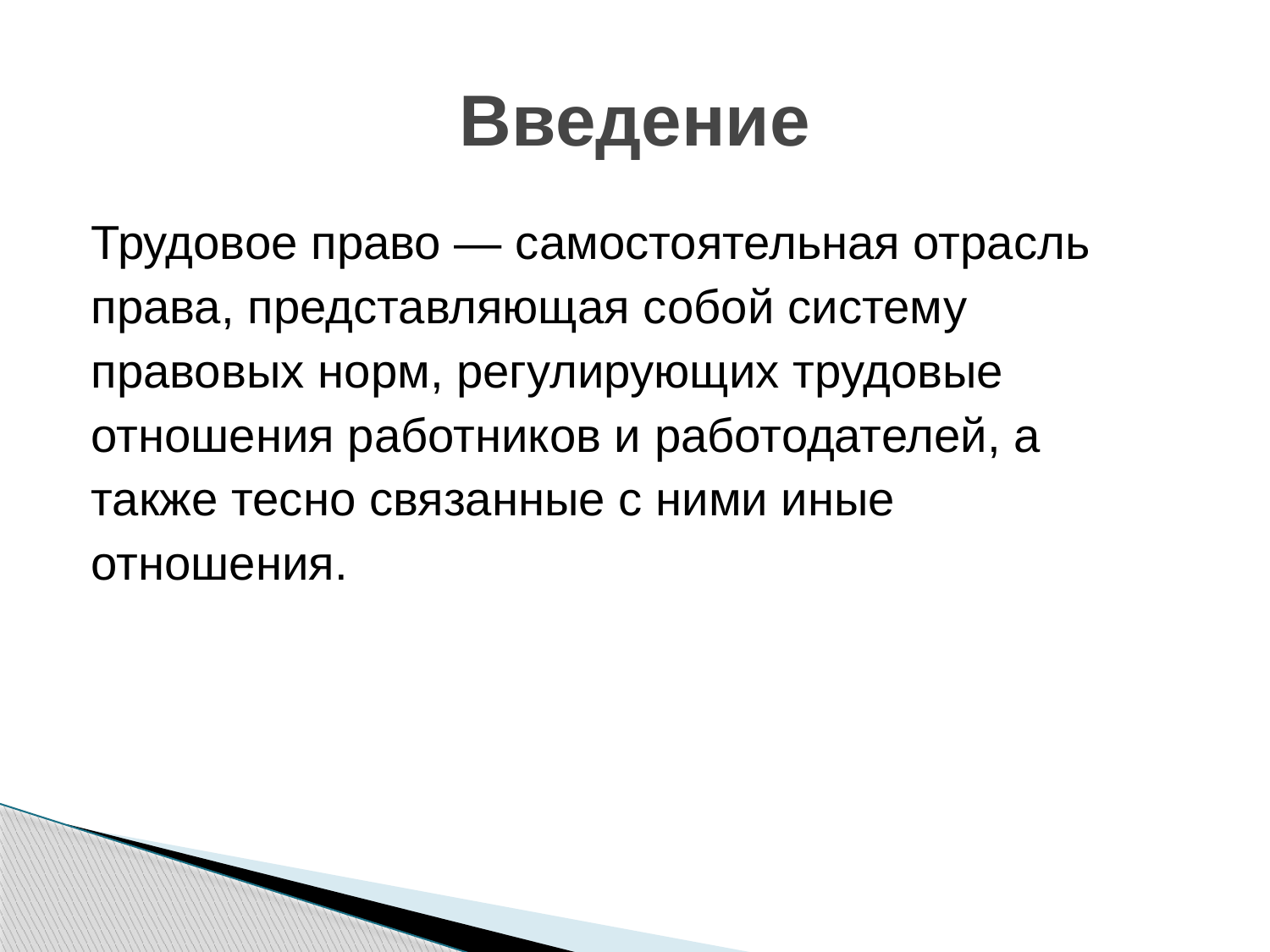

# Введение
Трудовое право — самостоятельная отрасль
права, представляющая собой систему
правовых норм, регулирующих трудовые
отношения работников и работодателей, а
также тесно связанные с ними иные
отношения.